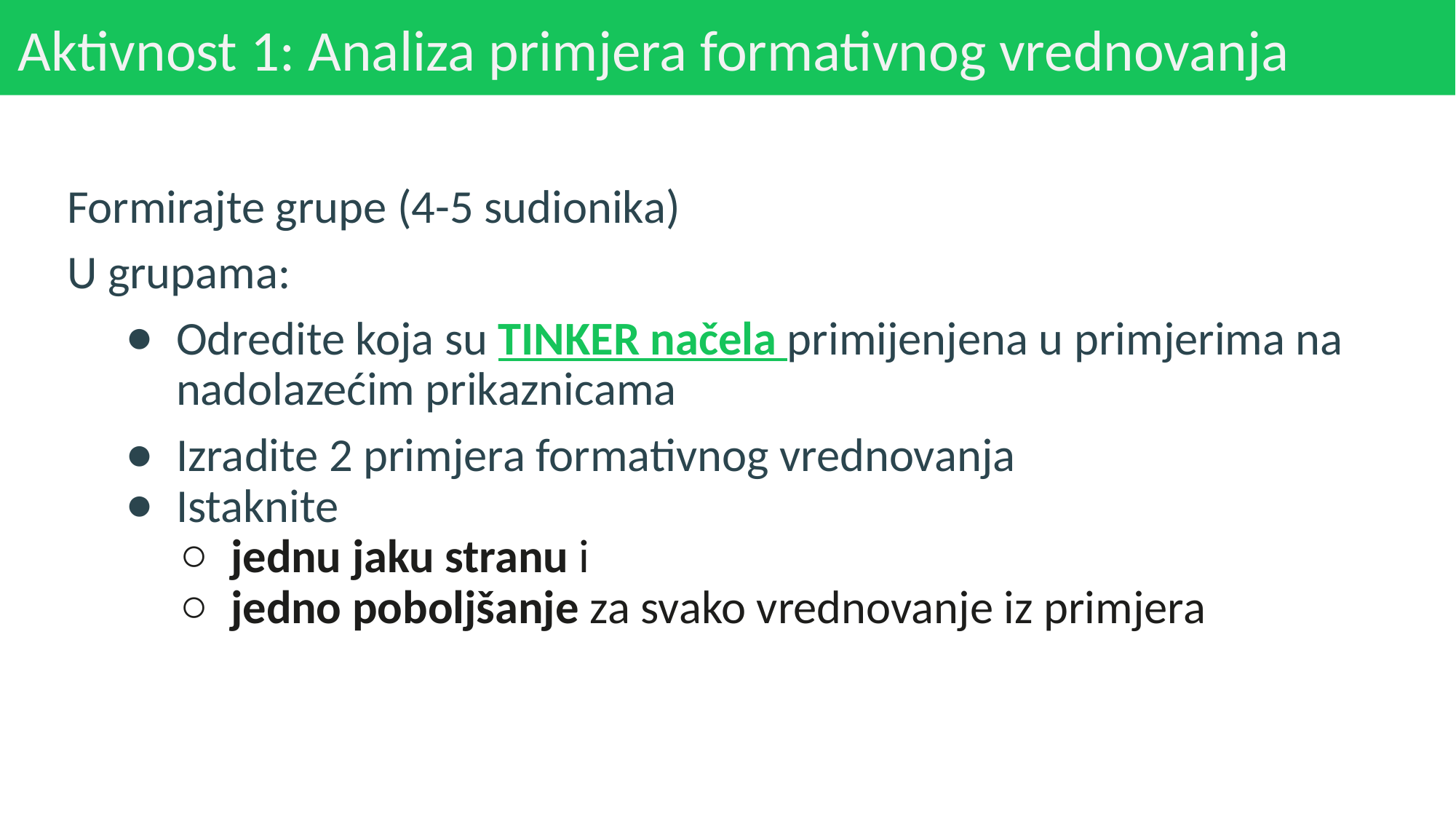

# Aktivnost 1: Analiza primjera formativnog vrednovanja

Formirajte grupe (4-5 sudionika)
U grupama:
Odredite koja su TINKER načela primijenjena u primjerima na nadolazećim prikaznicama
Izradite 2 primjera formativnog vrednovanja
Istaknite
jednu jaku stranu i
jedno poboljšanje za svako vrednovanje iz primjera